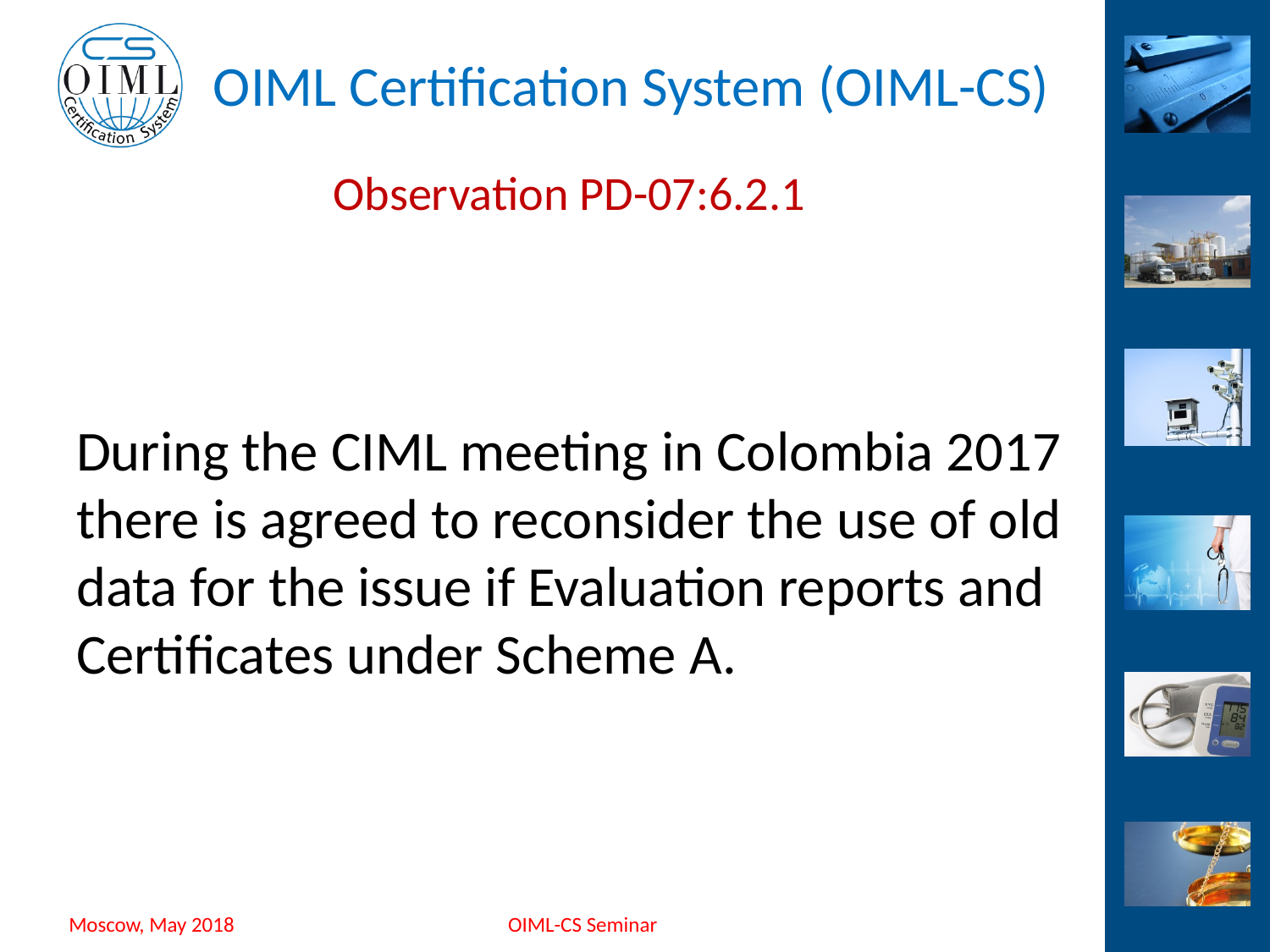

# Observation PD-07:6.2.1
During the CIML meeting in Colombia 2017 there is agreed to reconsider the use of old data for the issue if Evaluation reports and Certificates under Scheme A.